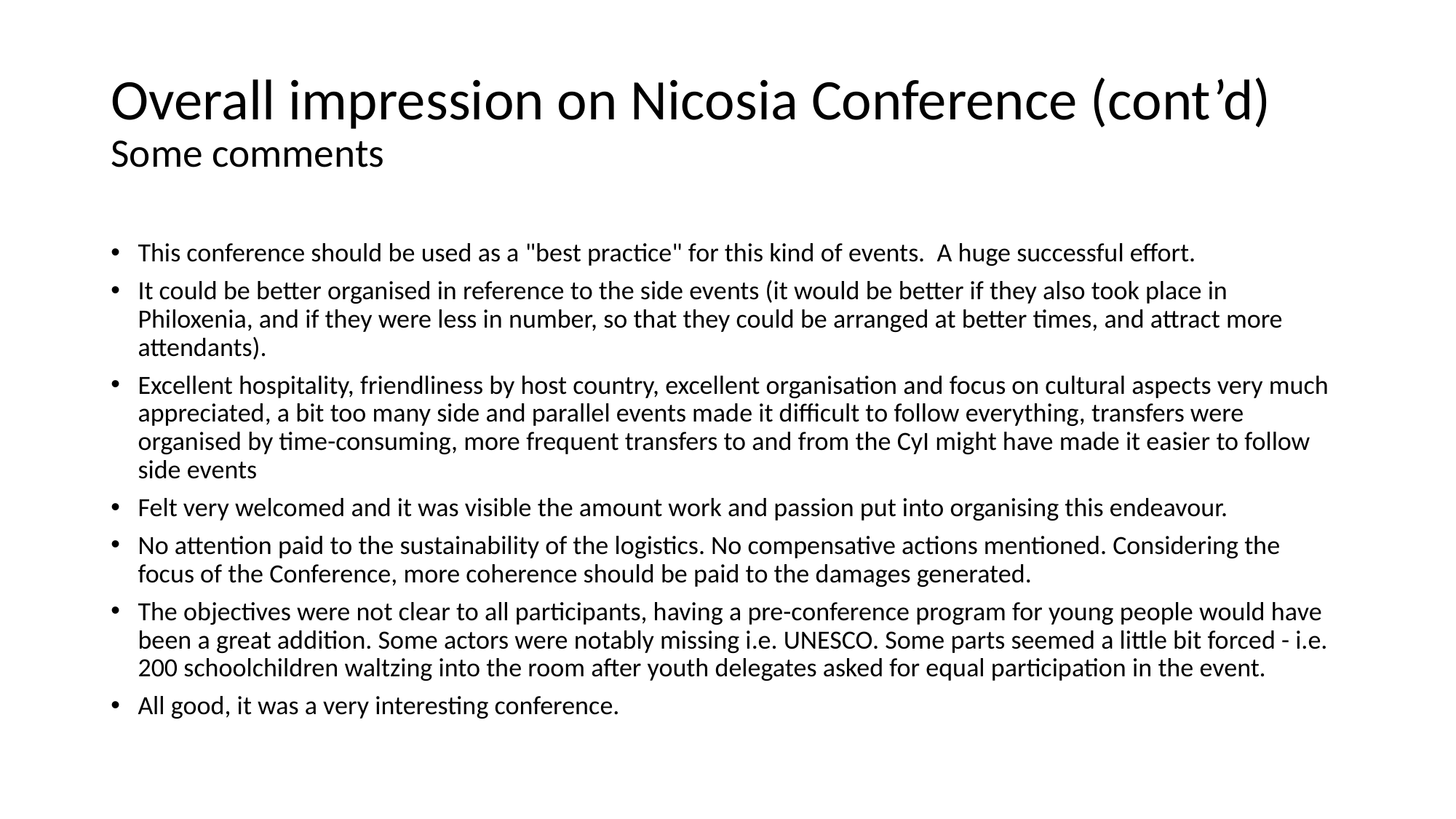

# Overall impression on Nicosia Conference (cont’d) Some comments

This conference should be used as a "best practice" for this kind of events.  A huge successful effort.
It could be better organised in reference to the side events (it would be better if they also took place in Philoxenia, and if they were less in number, so that they could be arranged at better times, and attract more attendants).
Excellent hospitality, friendliness by host country, excellent organisation and focus on cultural aspects very much appreciated, a bit too many side and parallel events made it difficult to follow everything, transfers were organised by time-consuming, more frequent transfers to and from the CyI might have made it easier to follow side events
Felt very welcomed and it was visible the amount work and passion put into organising this endeavour.
No attention paid to the sustainability of the logistics. No compensative actions mentioned. Considering the focus of the Conference, more coherence should be paid to the damages generated.
The objectives were not clear to all participants, having a pre-conference program for young people would have been a great addition. Some actors were notably missing i.e. UNESCO. Some parts seemed a little bit forced - i.e. 200 schoolchildren waltzing into the room after youth delegates asked for equal participation in the event.
All good, it was a very interesting conference.